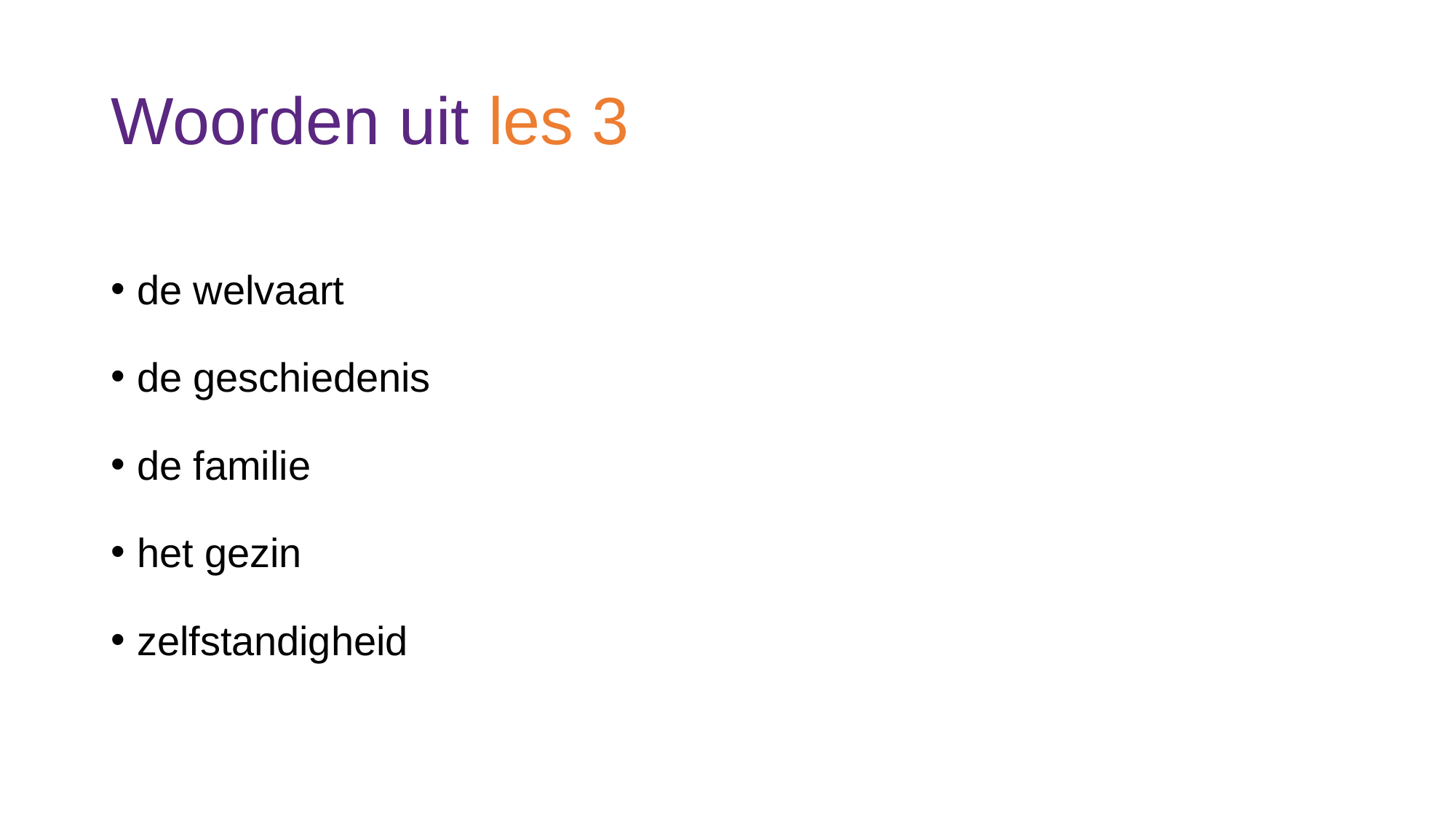

# Woorden uit les 3
de welvaart
de geschiedenis
de familie
het gezin
zelfstandigheid